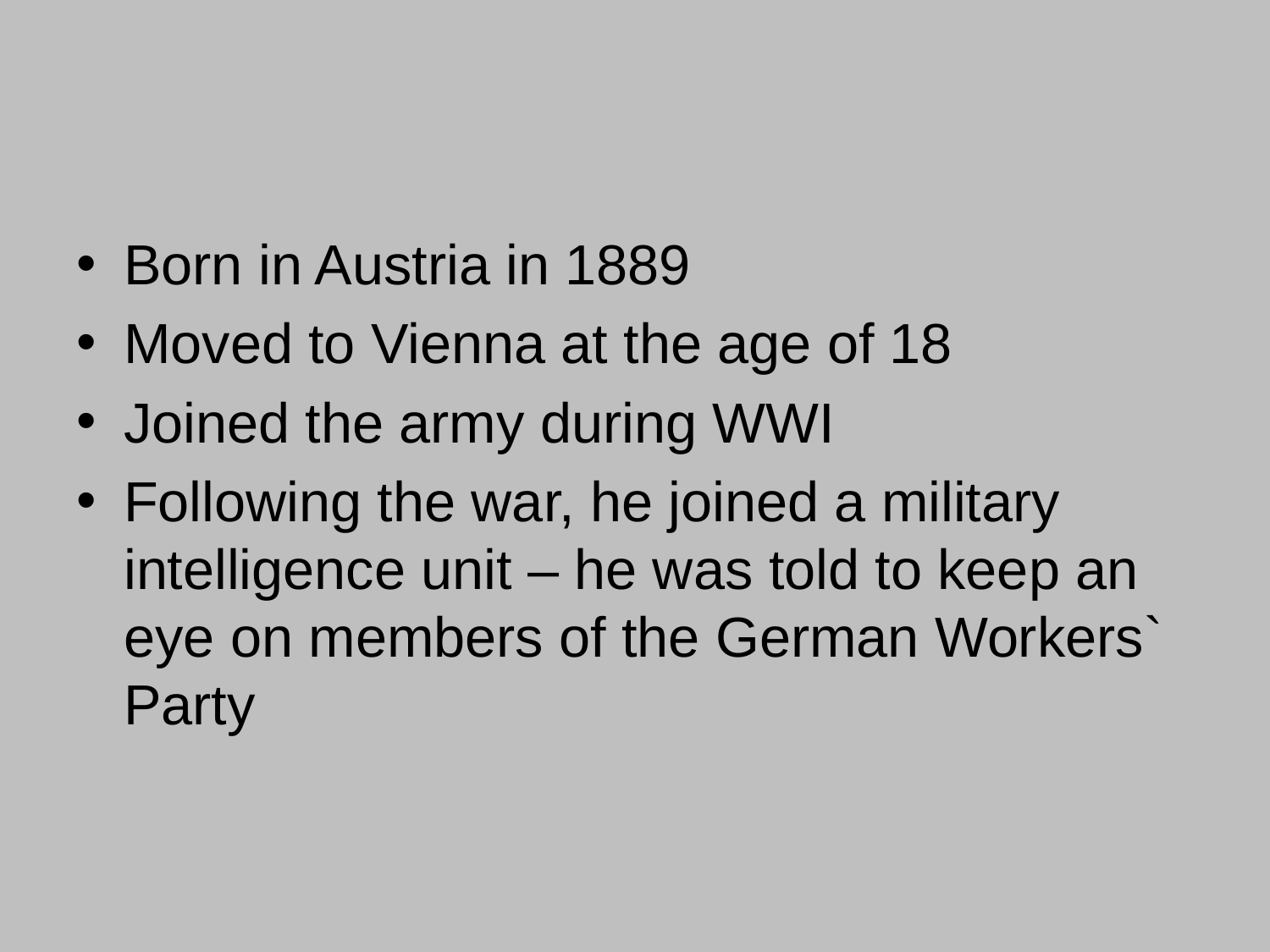

#
Born in Austria in 1889
Moved to Vienna at the age of 18
Joined the army during WWI
Following the war, he joined a military intelligence unit – he was told to keep an eye on members of the German Workers` Party